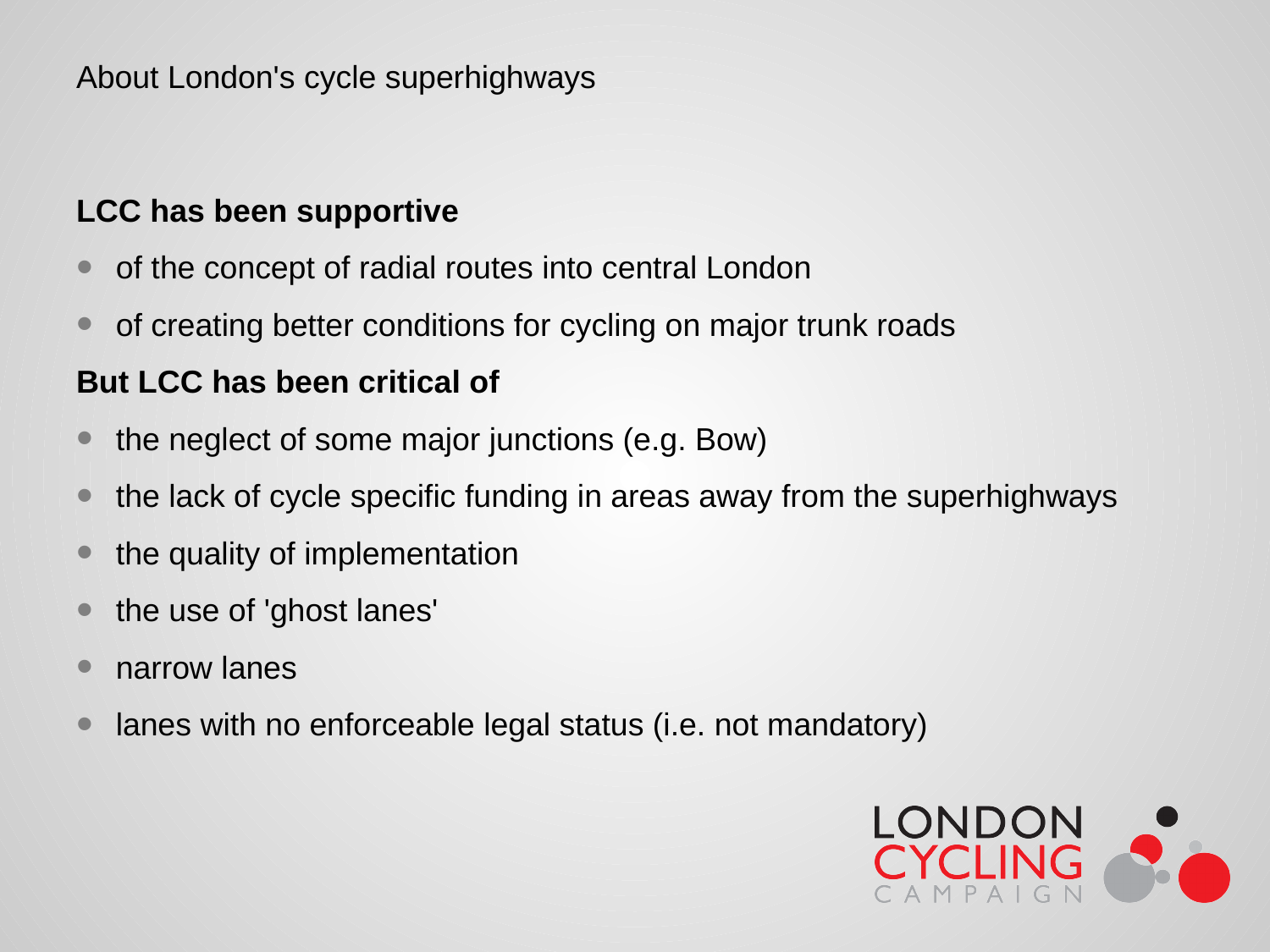

About London's cycle superhighways
LCC has been supportive
of the concept of radial routes into central London
of creating better conditions for cycling on major trunk roads
But LCC has been critical of
the neglect of some major junctions (e.g. Bow)
the lack of cycle specific funding in areas away from the superhighways
the quality of implementation
the use of 'ghost lanes'
narrow lanes
lanes with no enforceable legal status (i.e. not mandatory)